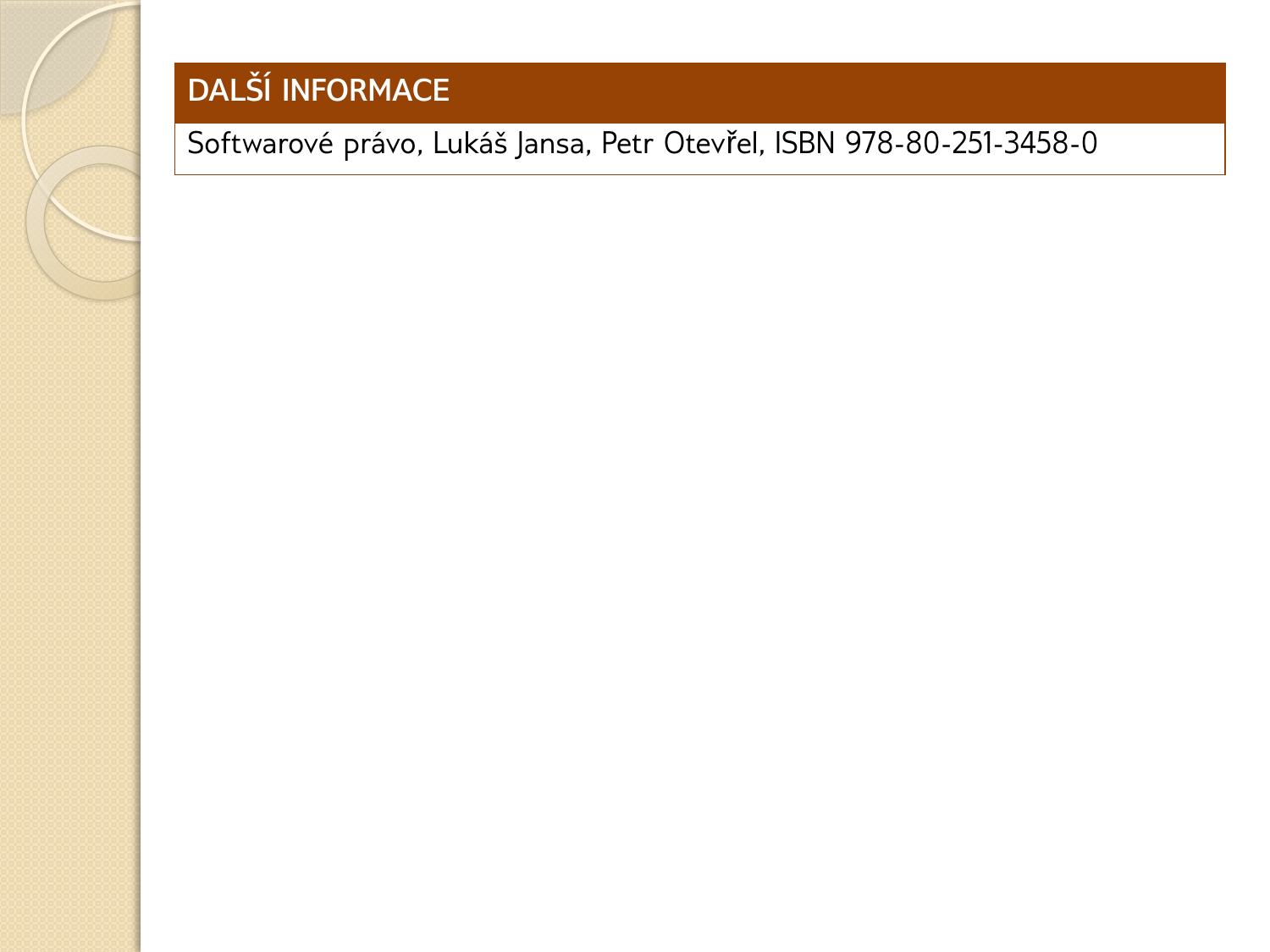

| DALŠÍ INFORMACE |
| --- |
| Softwarové právo, Lukáš Jansa, Petr Otevřel, ISBN 978-80-251-3458-0 |